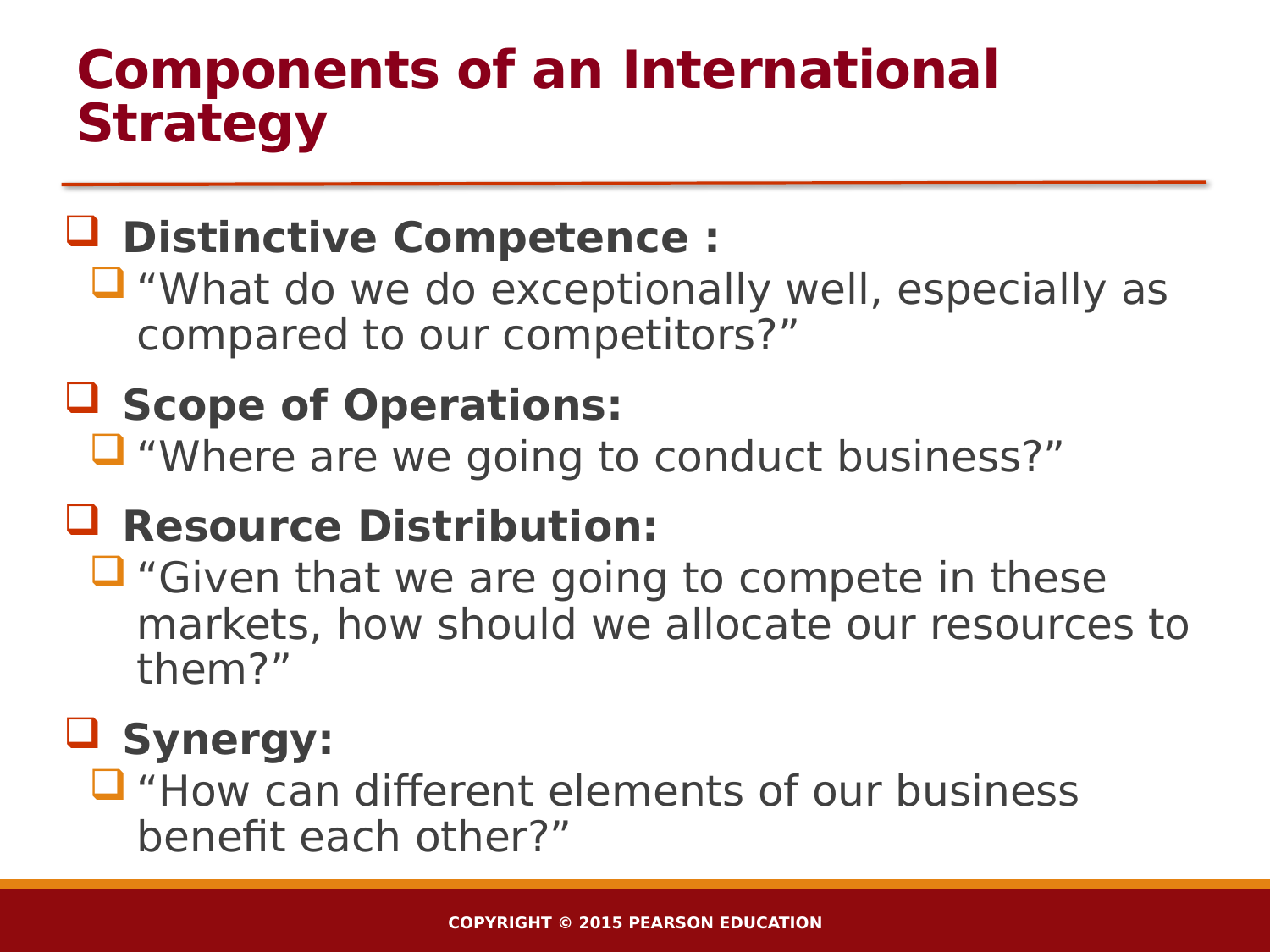

# Components of an International Strategy
Distinctive Competence :
“What do we do exceptionally well, especially as compared to our competitors?”
Scope of Operations:
“Where are we going to conduct business?”
Resource Distribution:
“Given that we are going to compete in these markets, how should we allocate our resources to them?”
Synergy:
“How can different elements of our business benefit each other?”
Copyright © 2015 Pearson Education